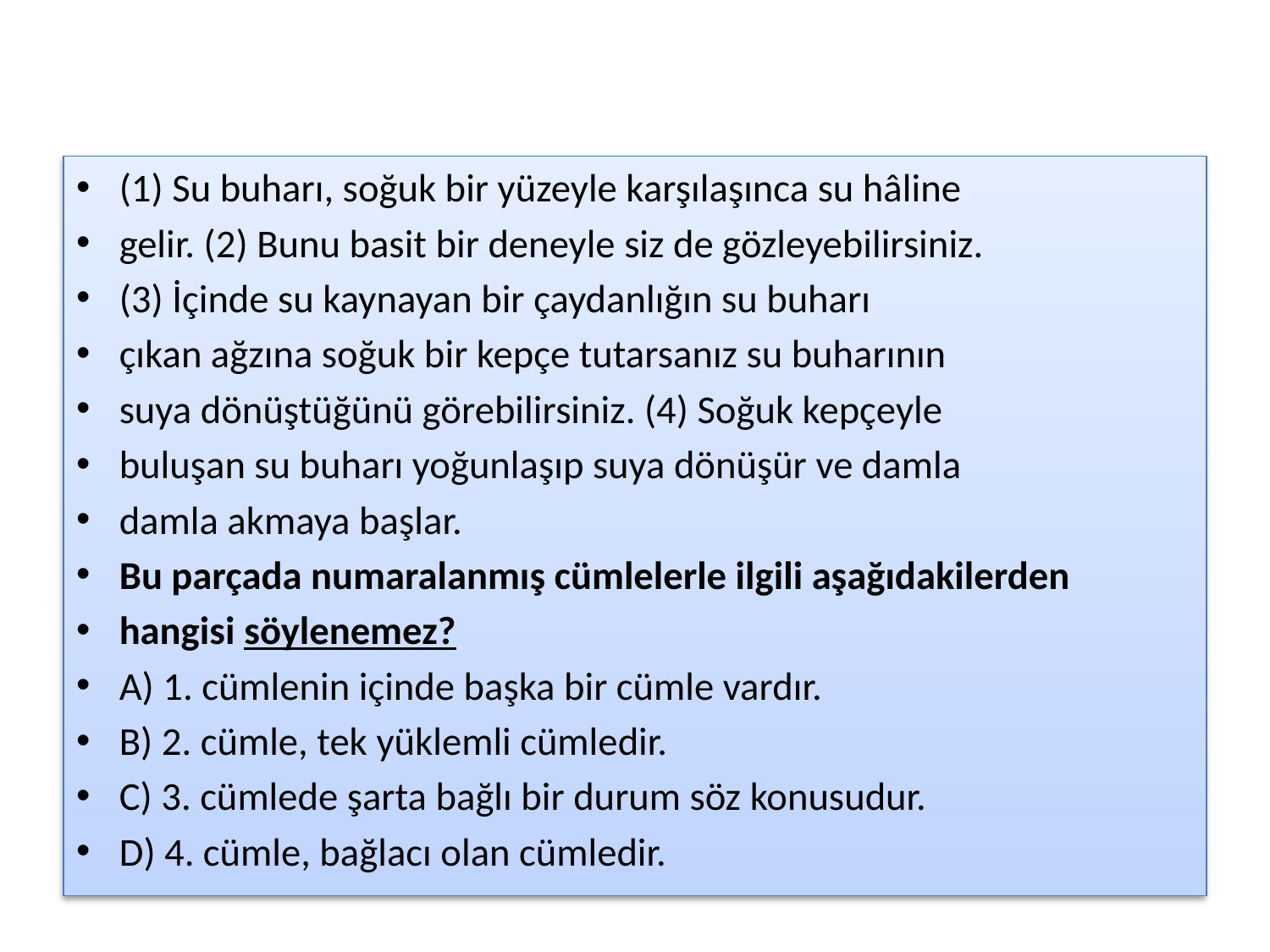

#
(1) Su buharı, soğuk bir yüzeyle karşılaşınca su hâline
gelir. (2) Bunu basit bir deneyle siz de gözleyebilirsiniz.
(3) İçinde su kaynayan bir çaydanlığın su buharı
çıkan ağzına soğuk bir kepçe tutarsanız su buharının
suya dönüştüğünü görebilirsiniz. (4) Soğuk kepçeyle
buluşan su buharı yoğunlaşıp suya dönüşür ve damla
damla akmaya başlar.
Bu parçada numaralanmış cümlelerle ilgili aşağıdakilerden
hangisi söylenemez?
A) 1. cümlenin içinde başka bir cümle vardır.
B) 2. cümle, tek yüklemli cümledir.
C) 3. cümlede şarta bağlı bir durum söz konusudur.
D) 4. cümle, bağlacı olan cümledir.